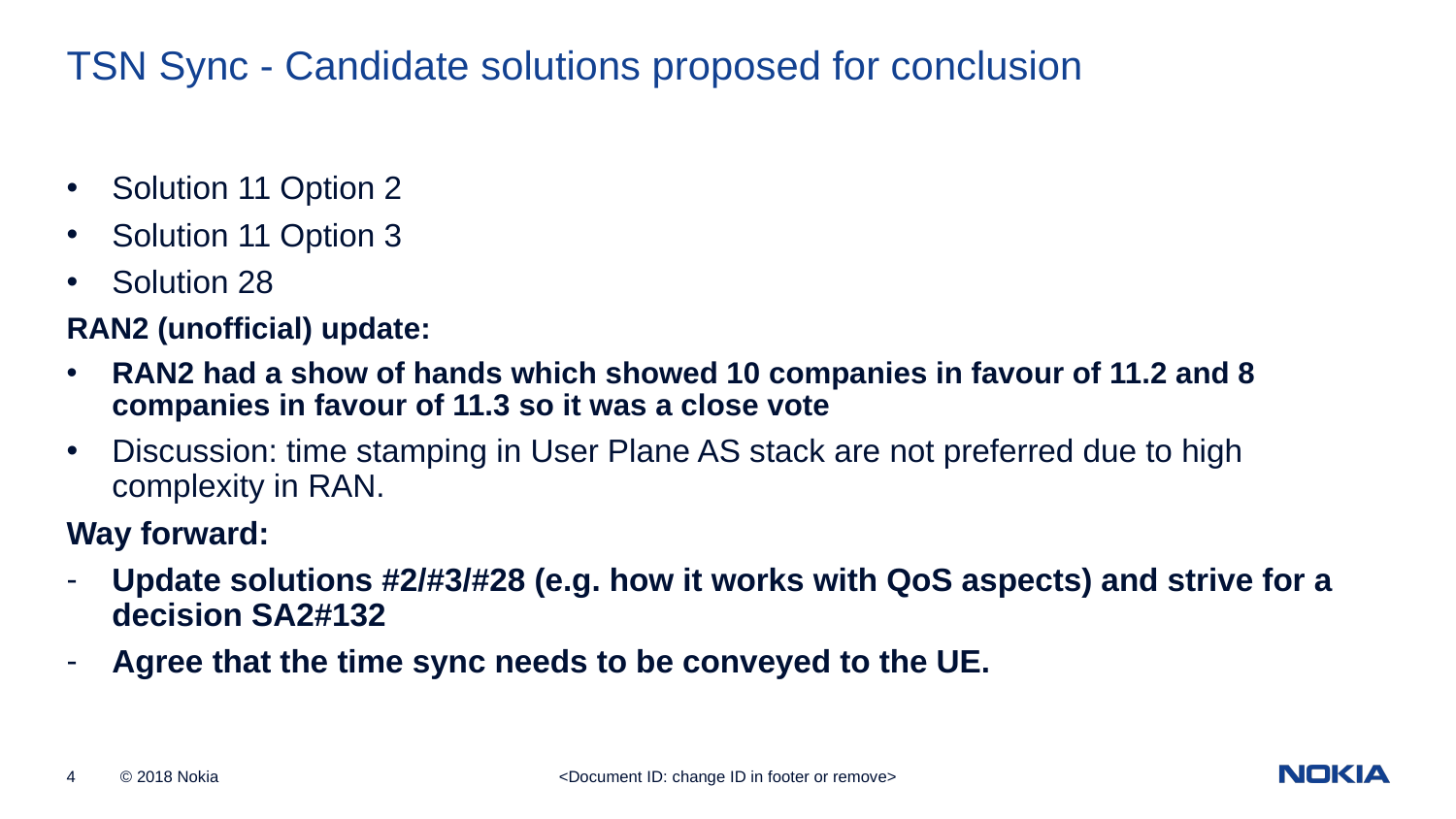

TSN Sync - Candidate solutions proposed for conclusion
Solution 11 Option 2
Solution 11 Option 3
Solution 28
RAN2 (unofficial) update:
RAN2 had a show of hands which showed 10 companies in favour of 11.2 and 8 companies in favour of 11.3 so it was a close vote
Discussion: time stamping in User Plane AS stack are not preferred due to high complexity in RAN.
Way forward:
Update solutions #2/#3/#28 (e.g. how it works with QoS aspects) and strive for a decision SA2#132
Agree that the time sync needs to be conveyed to the UE.
<Document ID: change ID in footer or remove>